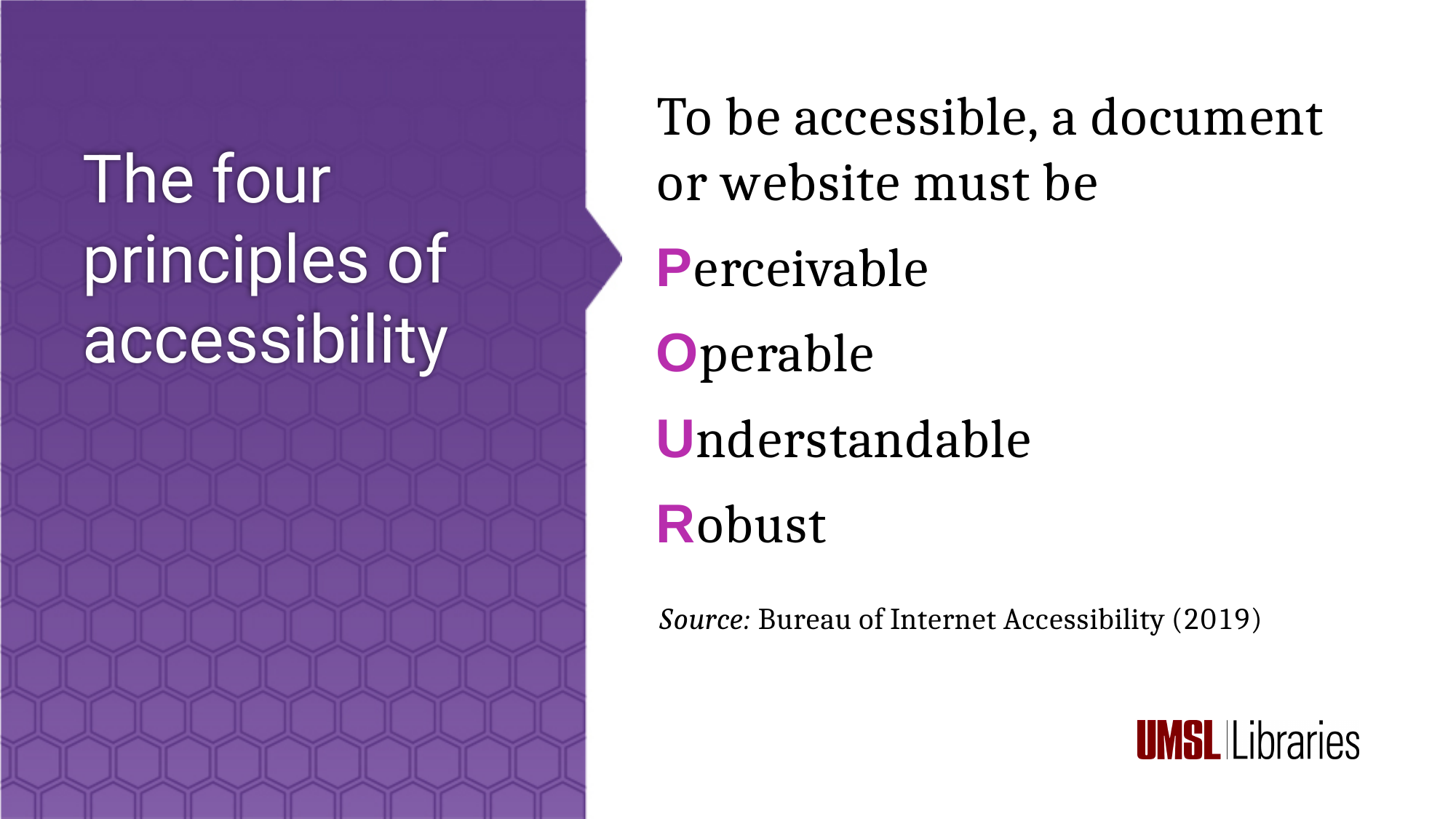

To be accessible, a document or website must be
Perceivable
Operable
Understandable
Robust
# The four principles of accessibility
Source: Bureau of Internet Accessibility (2019)